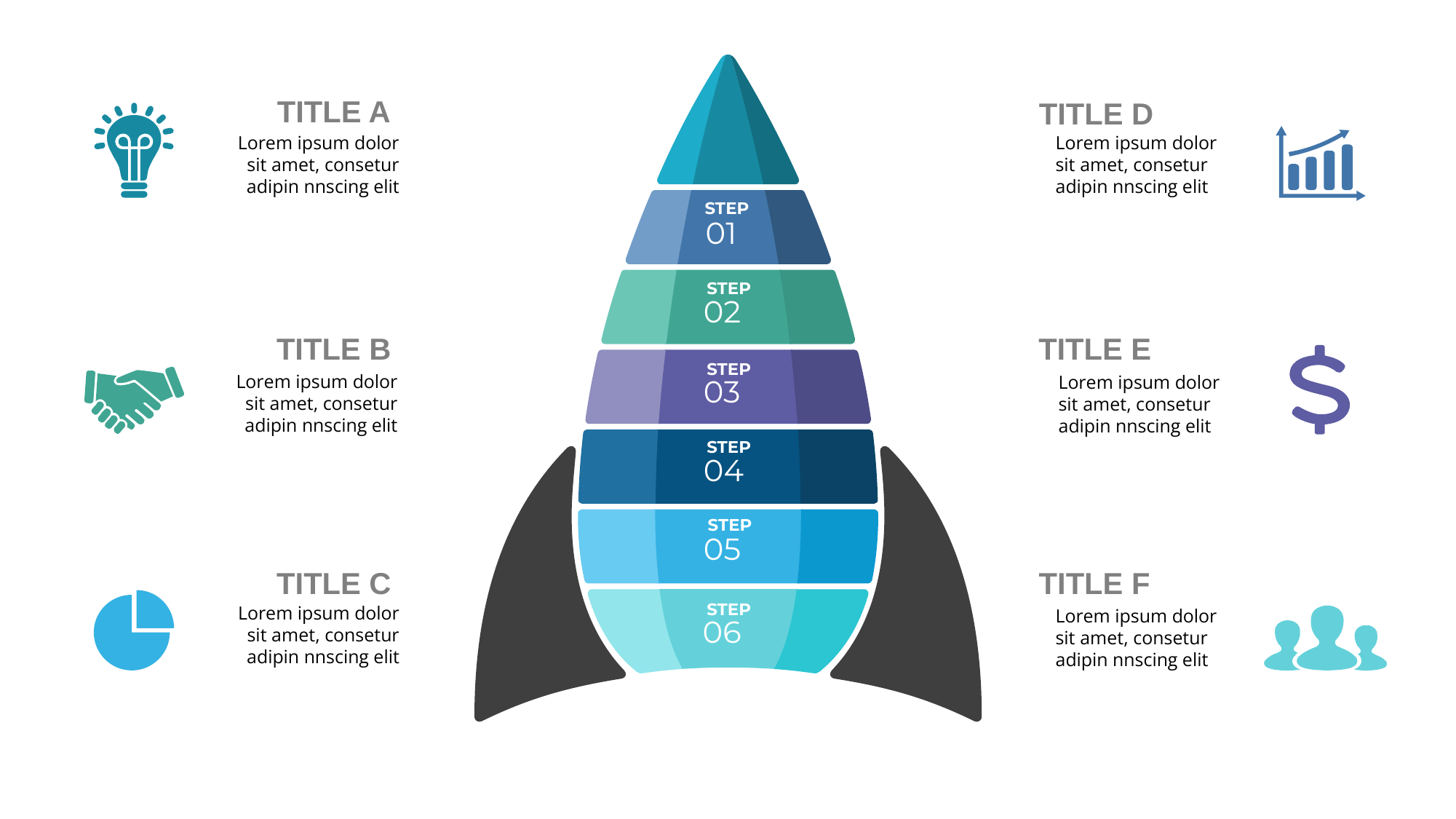

TITLE A
TITLE D

Lorem ipsum dolor sit amet, consetur adipin nnscing elit
Lorem ipsum dolor sit amet, consetur adipin nnscing elit

STEP
01

STEP
02
TITLE B
TITLE E

STEP
Lorem ipsum dolor sit amet, consetur adipin nnscing elit
Lorem ipsum dolor sit amet, consetur adipin nnscing elit

03

STEP

04

STEP
05
TITLE C
TITLE F

Lorem ipsum dolor sit amet, consetur adipin nnscing elit
STEP
Lorem ipsum dolor sit amet, consetur adipin nnscing elit

06